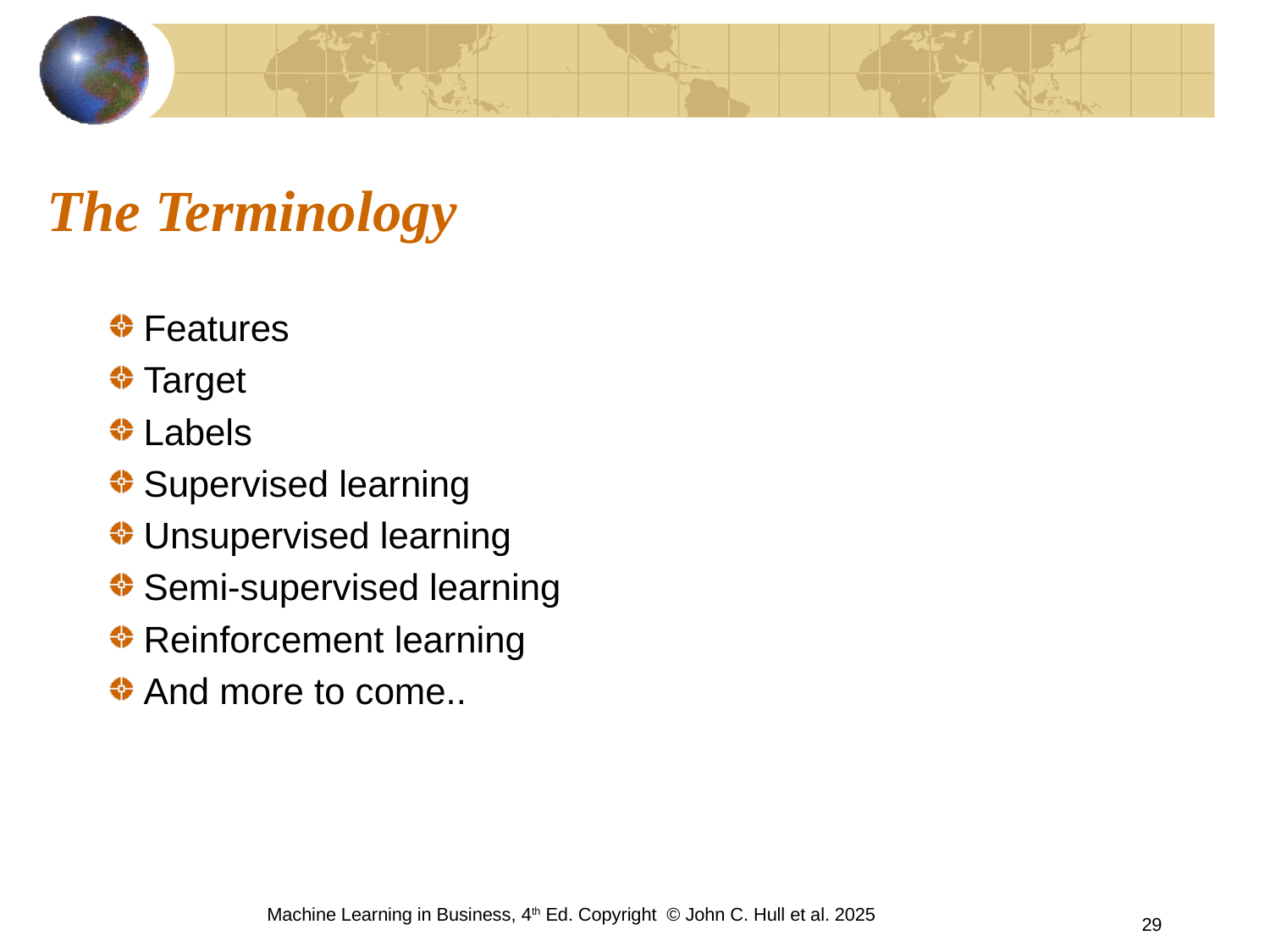

# The Terminology
Features
Target
Labels
Supervised learning
Unsupervised learning
Semi-supervised learning
Reinforcement learning
And more to come..
Machine Learning in Business, 4th Ed. Copyright  © John C. Hull et al. 2025
29